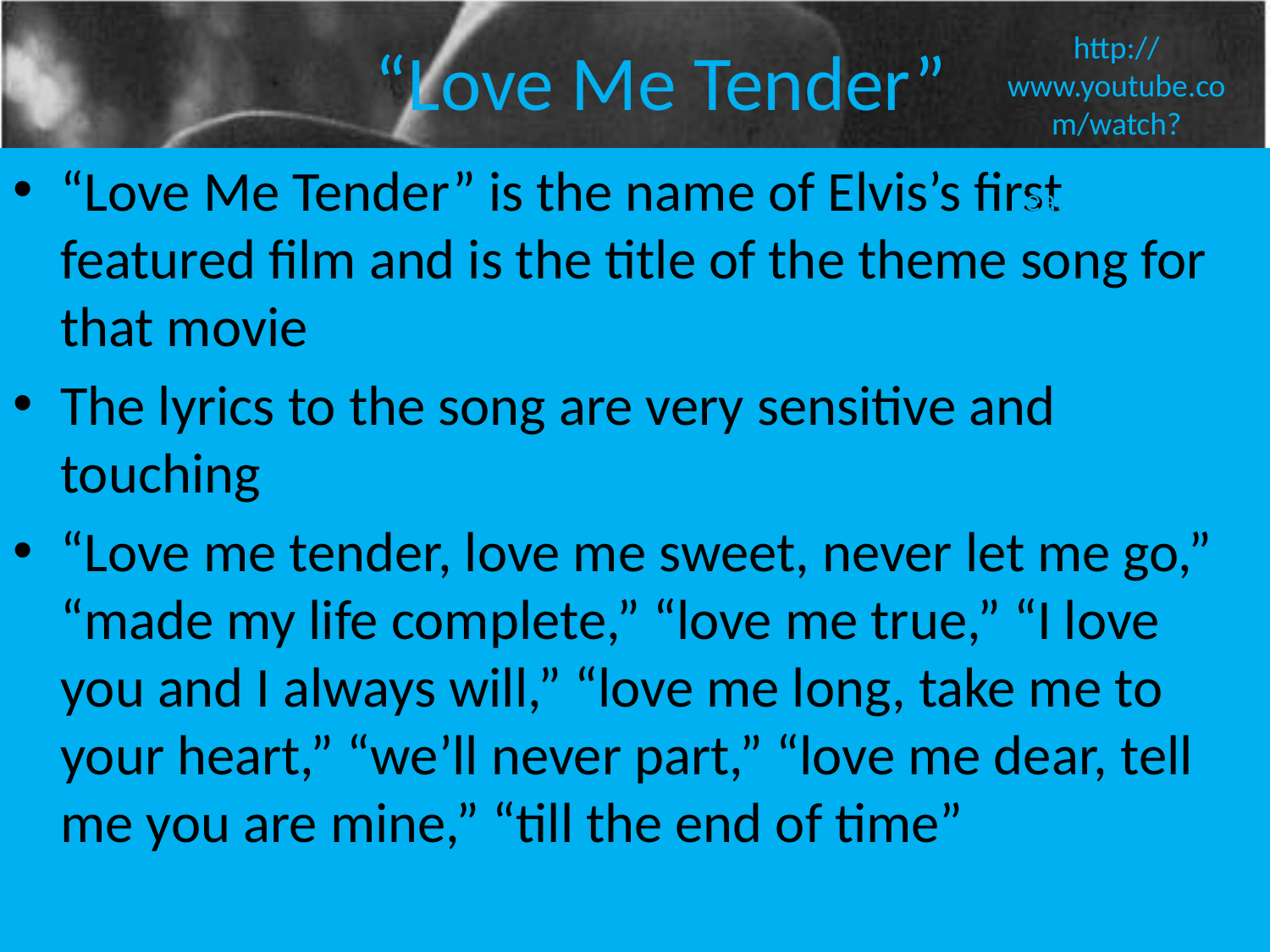

# “Love Me Tender”
http://www.youtube.com/watch?v=HZBUb0ElnNY&feature=related

“Love Me Tender” is the name of Elvis’s first featured film and is the title of the theme song for that movie
The lyrics to the song are very sensitive and touching
“Love me tender, love me sweet, never let me go,” “made my life complete,” “love me true,” “I love you and I always will,” “love me long, take me to your heart,” “we’ll never part,” “love me dear, tell me you are mine,” “till the end of time”